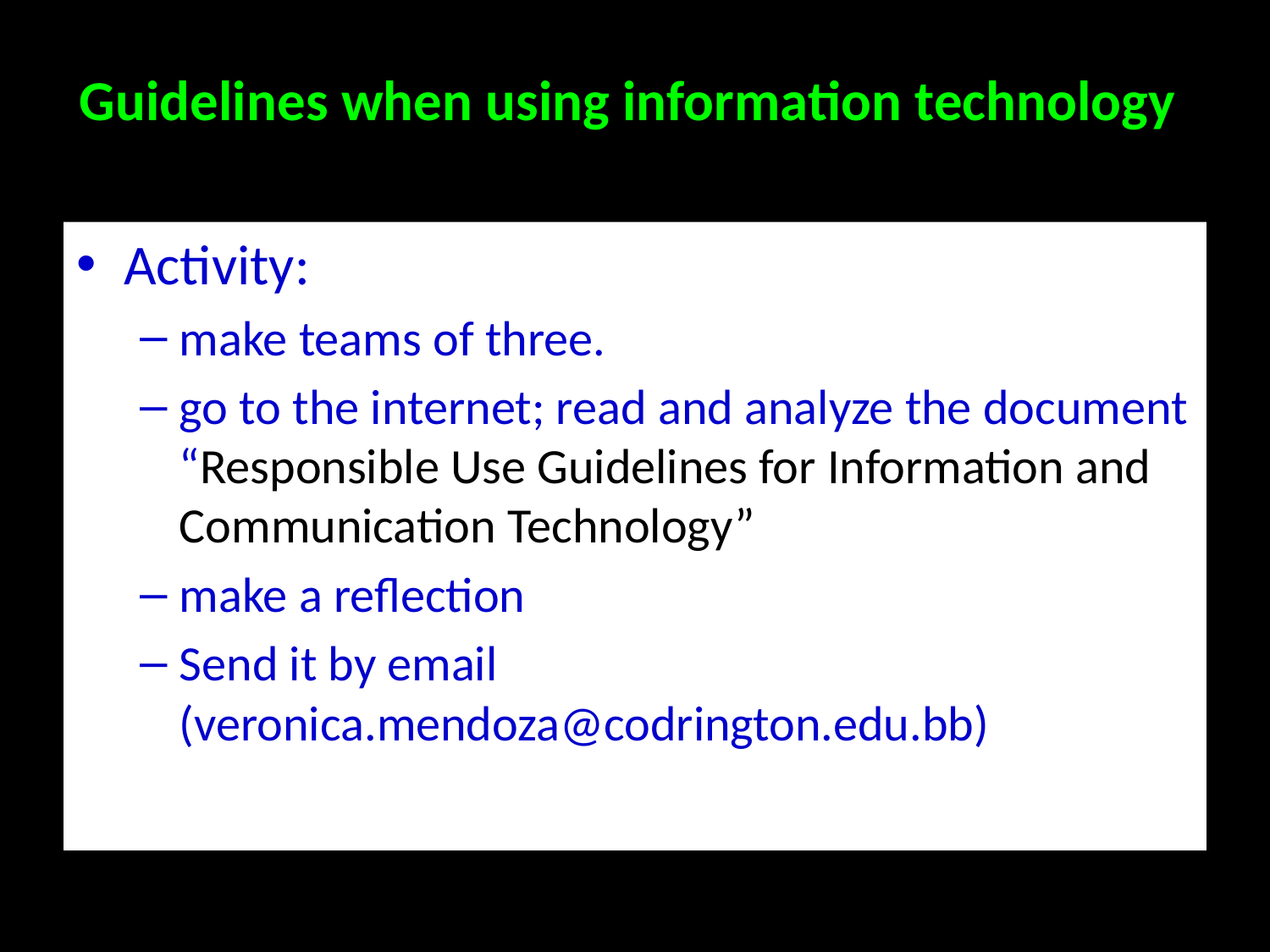

# Guidelines when using information technology
Activity:
make teams of three.
go to the internet; read and analyze the document “Responsible Use Guidelines for Information and Communication Technology”
make a reflection
Send it by email (veronica.mendoza@codrington.edu.bb)